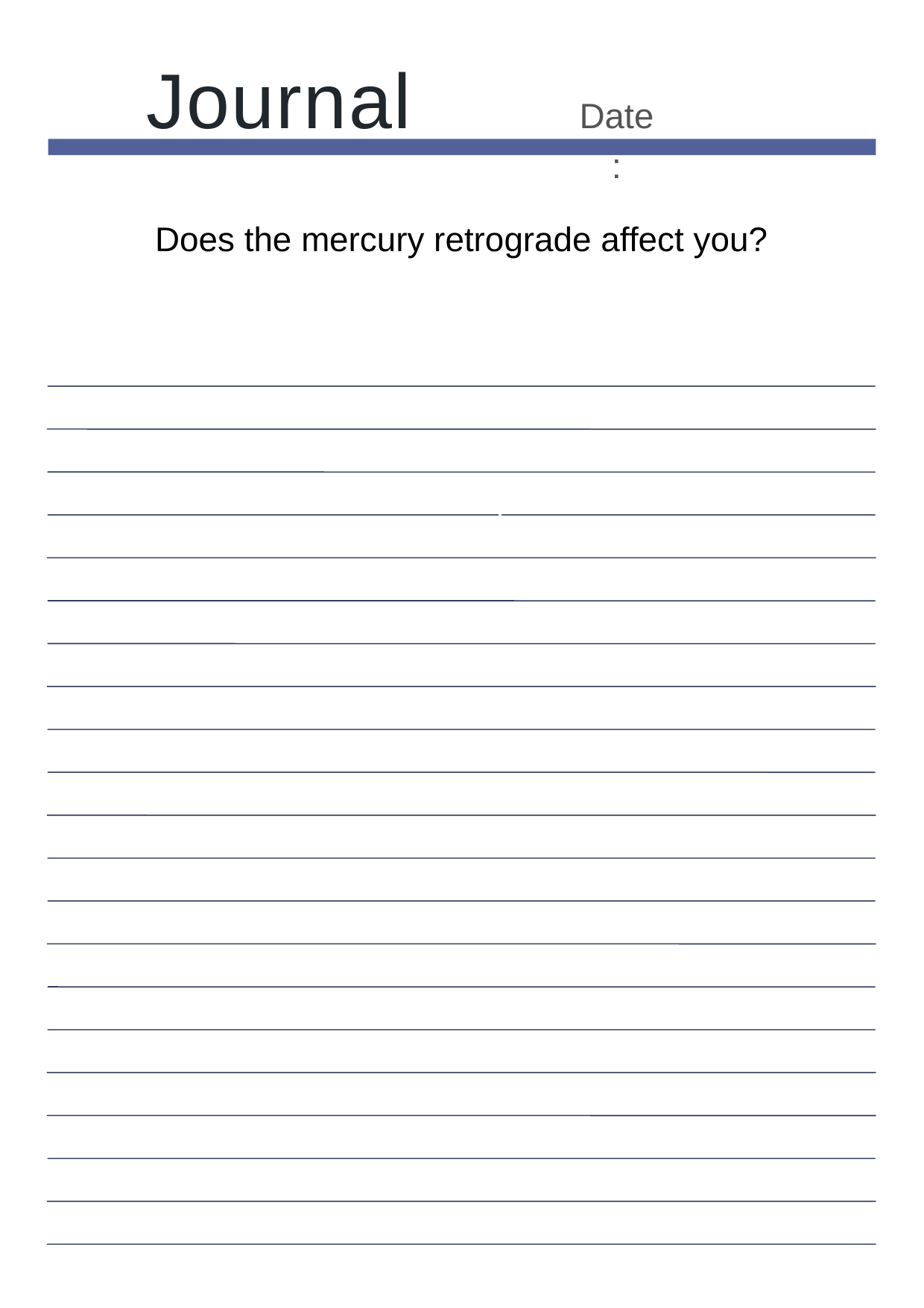

Journal
Date:

Does the mercury retrograde affect you?

Journal Prompt Here